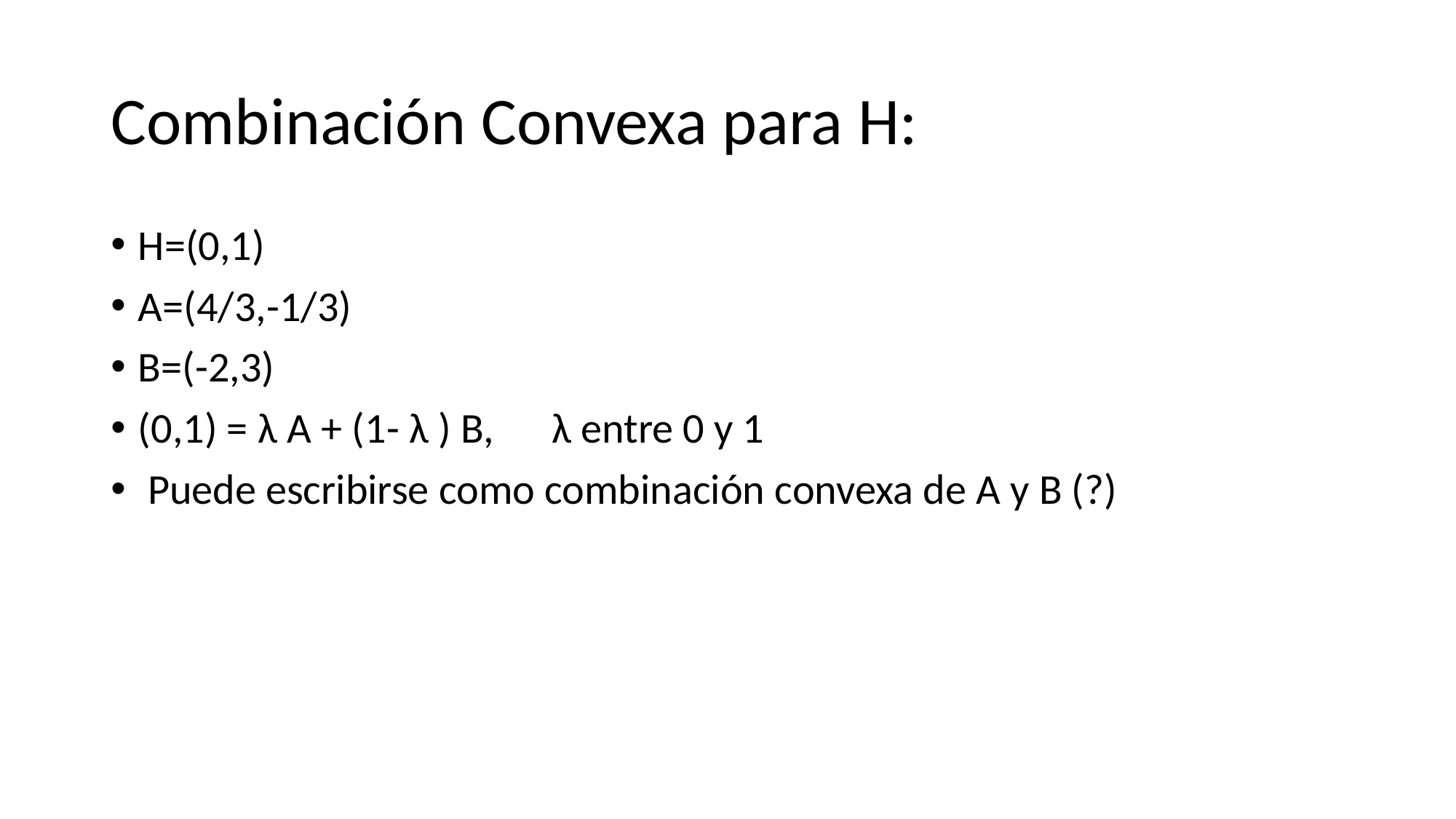

# Combinación Convexa para H:
H=(0,1)
A=(4/3,-1/3)
B=(-2,3)
(0,1) = λ A + (1- λ ) B,      λ entre 0 y 1
 Puede escribirse como combinación convexa de A y B (?)